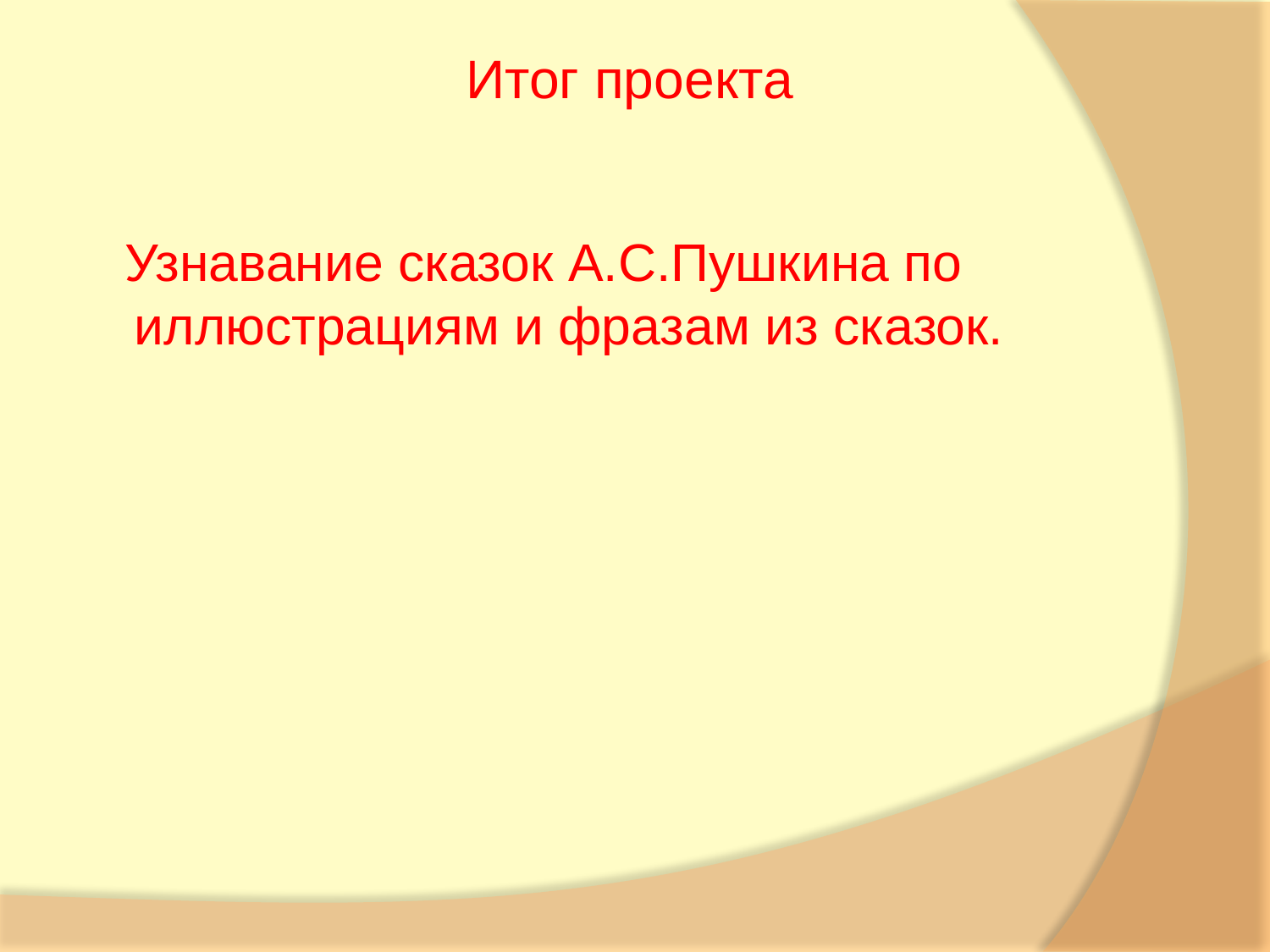

# Итог проекта
   Узнавание сказок А.С.Пушкина по  иллюстрациям и фразам из сказок.